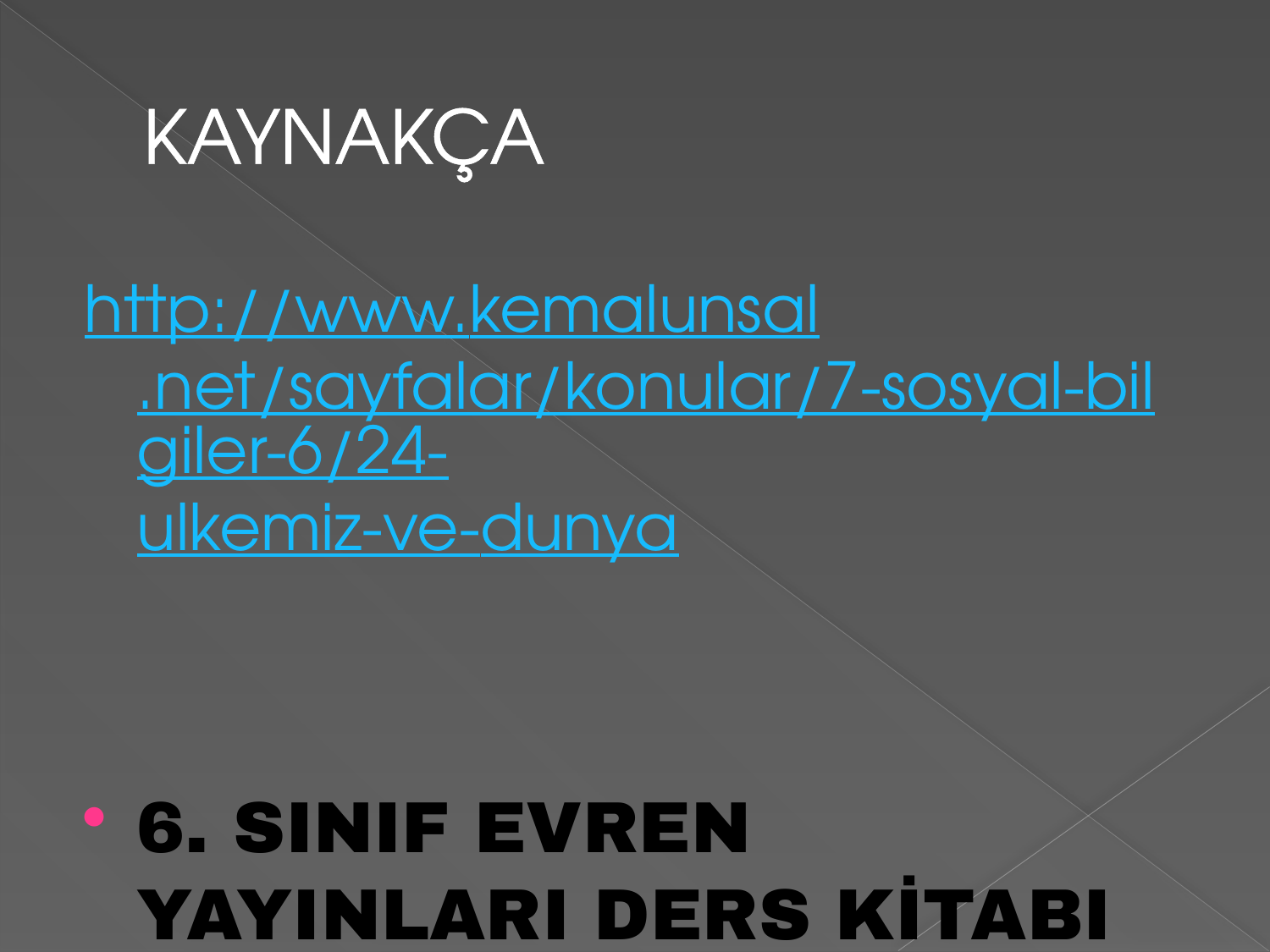

# KAYNAKÇA
http://www.kemalunsal.net/sayfalar/konular/7-sosyal-bilgiler-6/24-ulkemiz-ve-dunya

6. SINIF EVREN YAYINLARI DERS KİTABI